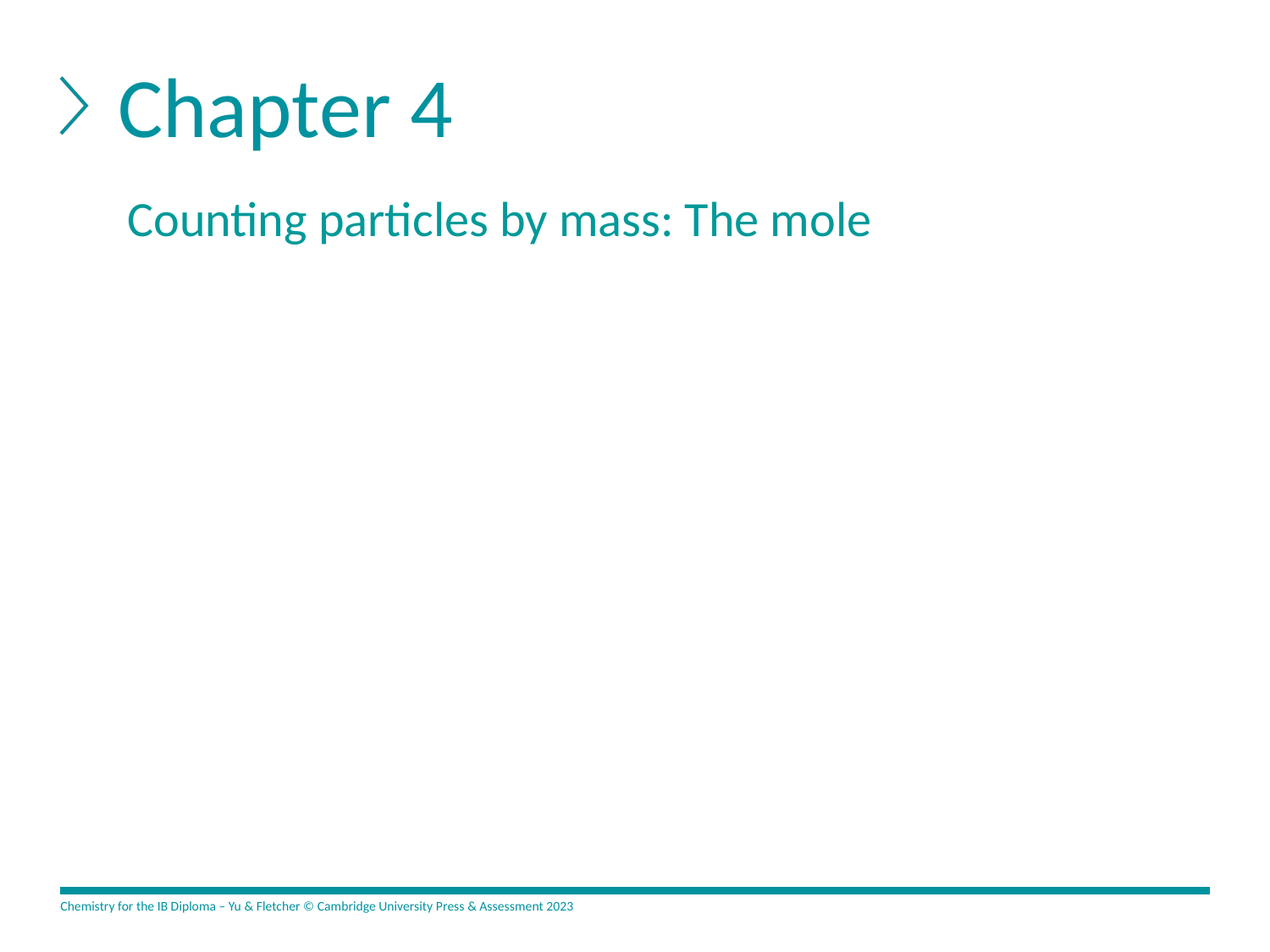

# Chapter 4
Counting particles by mass: The mole